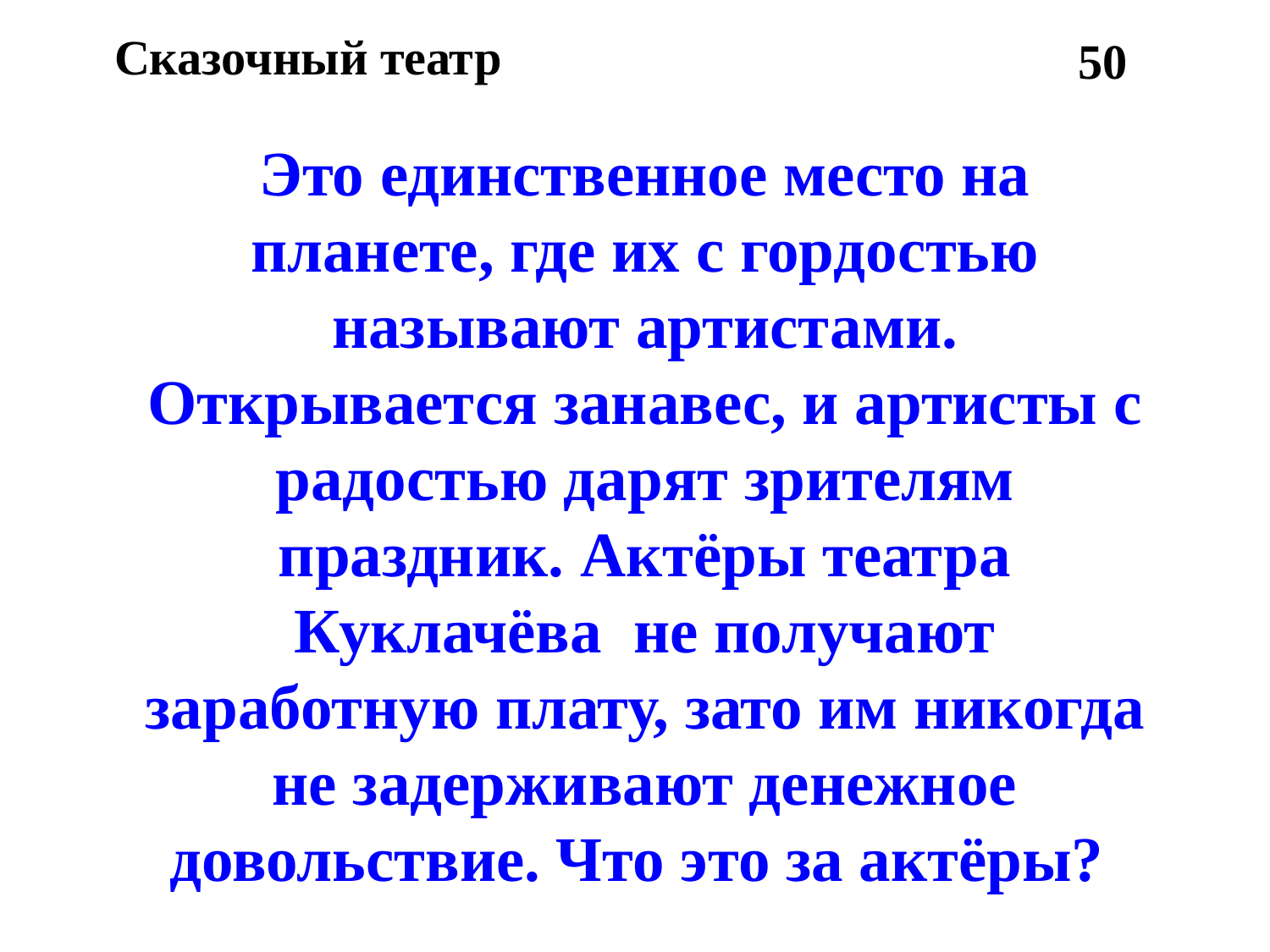

Сказочный театр
50
Это единственное место на планете, где их с гордостью называют артистами. Открывается занавес, и артисты с радостью дарят зрителям праздник. Актёры театра Куклачёва  не получают заработную плату, зато им никогда не задерживают денежное довольствие. Что это за актёры?